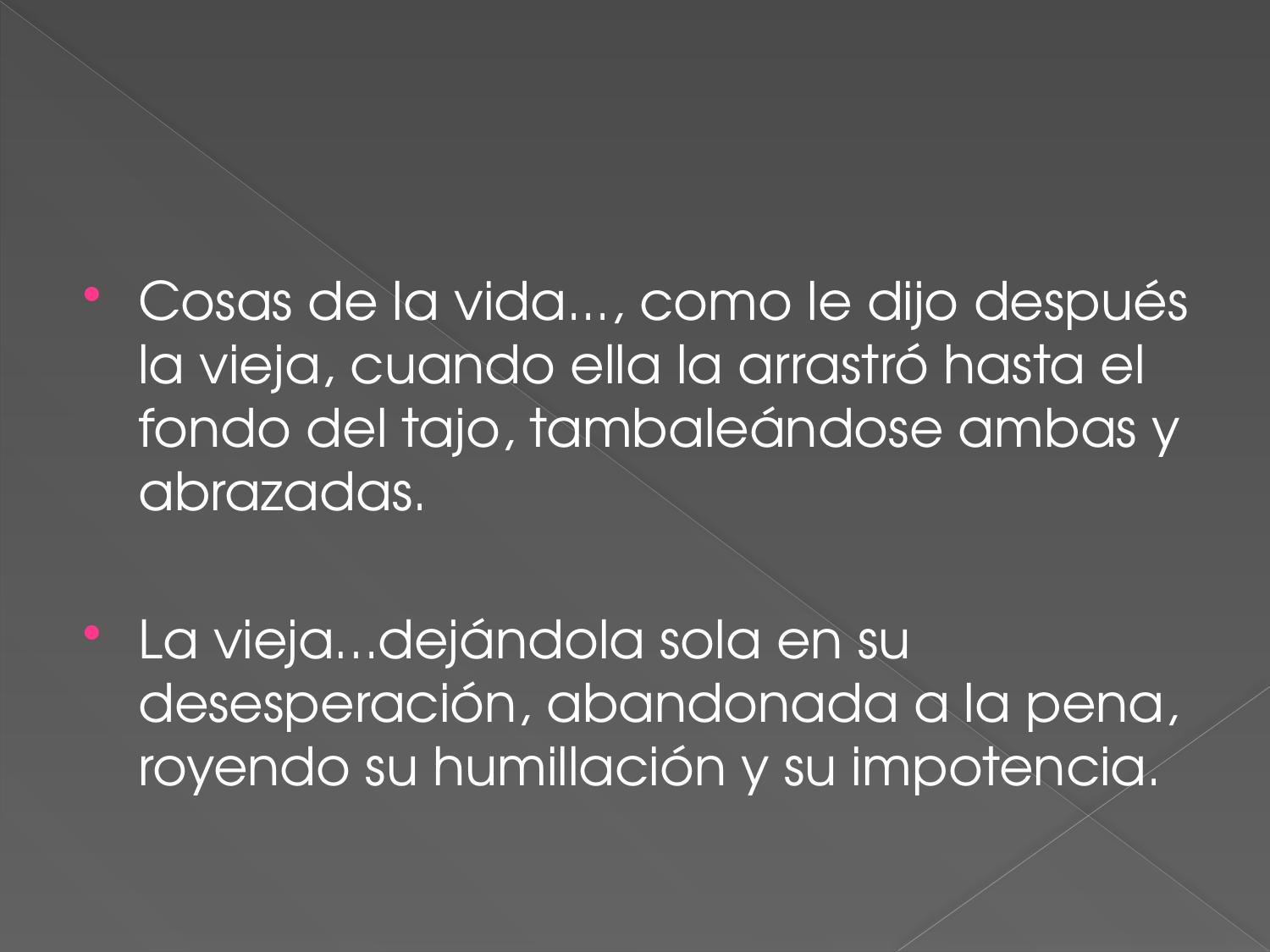

Cosas de la vida..., como le dijo después la vieja, cuando ella la arrastró hasta el fondo del tajo, tambaleándose ambas y abrazadas.

La vieja…dejándola sola en su desesperación, abandonada a la pena, royendo su humillación y su impotencia.